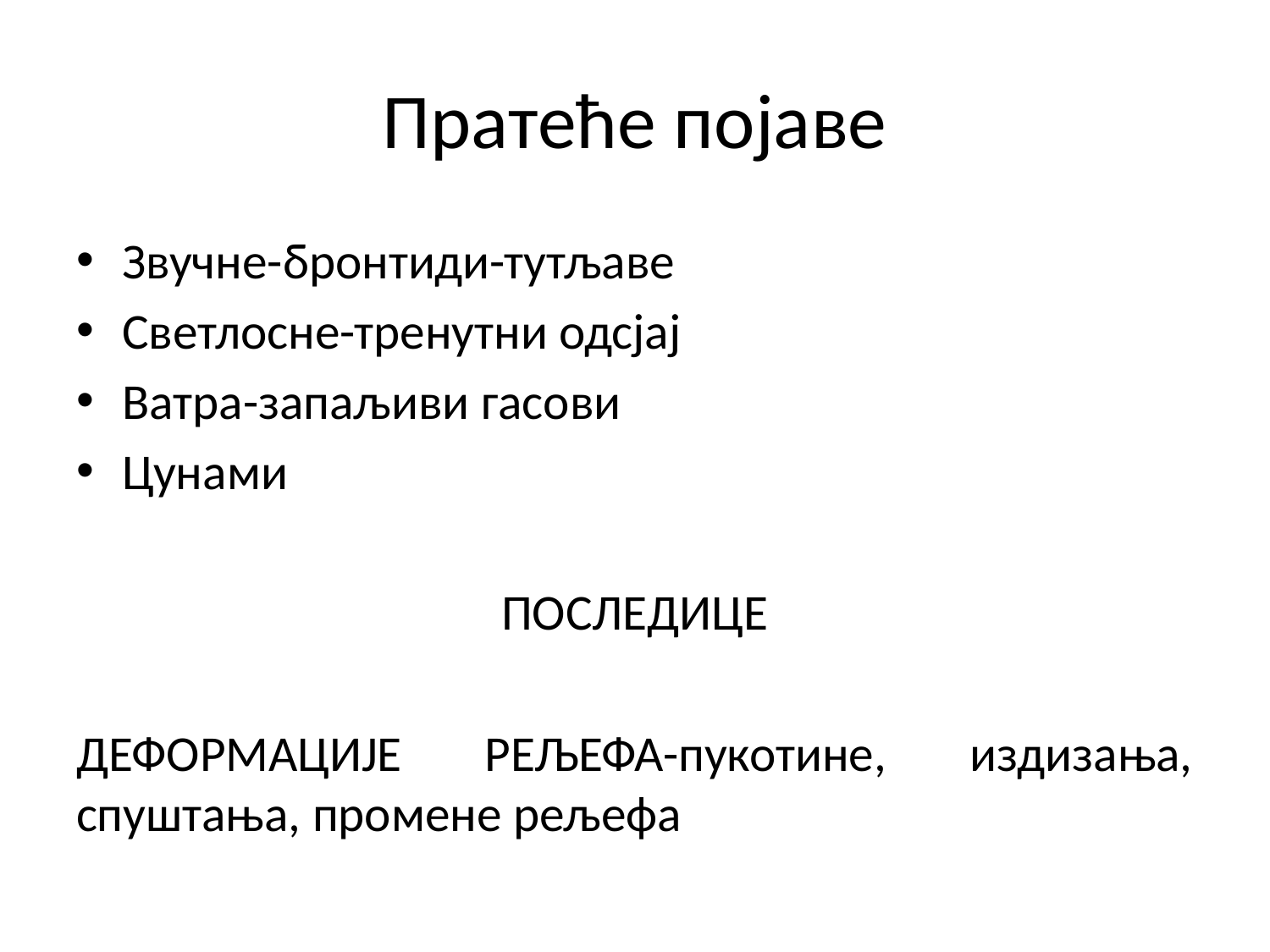

# Пратеће појаве
Звучне-бронтиди-тутљаве
Светлосне-тренутни одсјај
Ватра-запаљиви гасови
Цунами

ПОСЛЕДИЦЕ

ДЕФОРМАЦИЈЕ РЕЉЕФА-пукотине, издизања, спуштања, промене рељефа